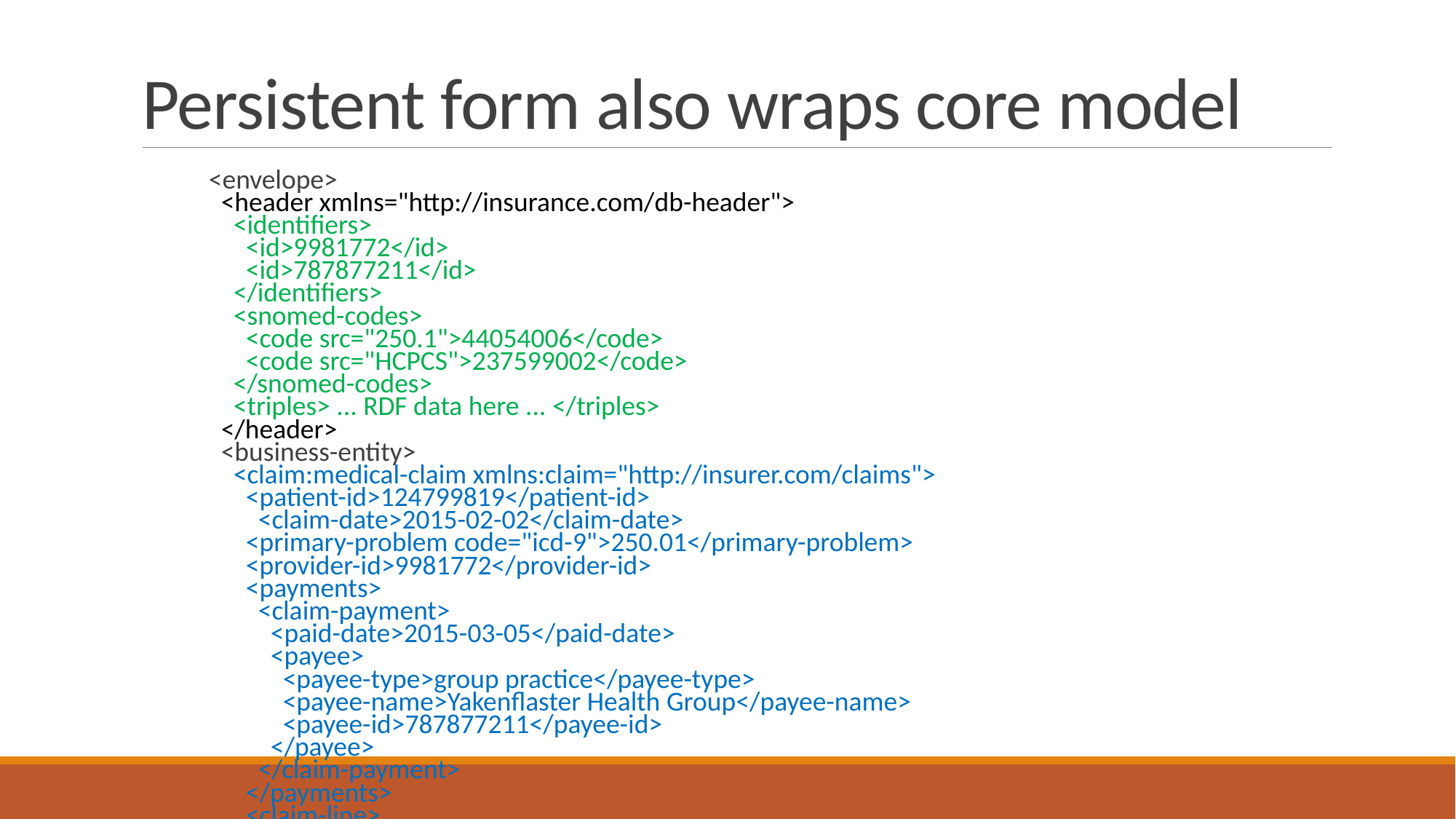

# Persistent form also wraps core model
<envelope>
  <header xmlns="http://insurance.com/db-header">
    <identifiers>
      <id>9981772</id>
      <id>787877211</id>
    </identifiers>
    <snomed-codes>
      <code src="250.1">44054006</code>
      <code src="HCPCS">237599002</code>
    </snomed-codes>
    <triples> ... RDF data here ... </triples>
  </header>
  <business-entity>
    <claim:medical-claim xmlns:claim="http://insurer.com/claims">
      <patient-id>124799819</patient-id>
        <claim-date>2015-02-02</claim-date>
      <primary-problem code="icd-9">250.01</primary-problem>
      <provider-id>9981772</provider-id>
      <payments>
        <claim-payment>
          <paid-date>2015-03-05</paid-date>
          <payee>
            <payee-type>group practice</payee-type>
            <payee-name>Yakenflaster Health Group</payee-name>
            <payee-id>787877211</payee-id>
          </payee>
        </claim-payment>
      </payments>
      <claim-line>